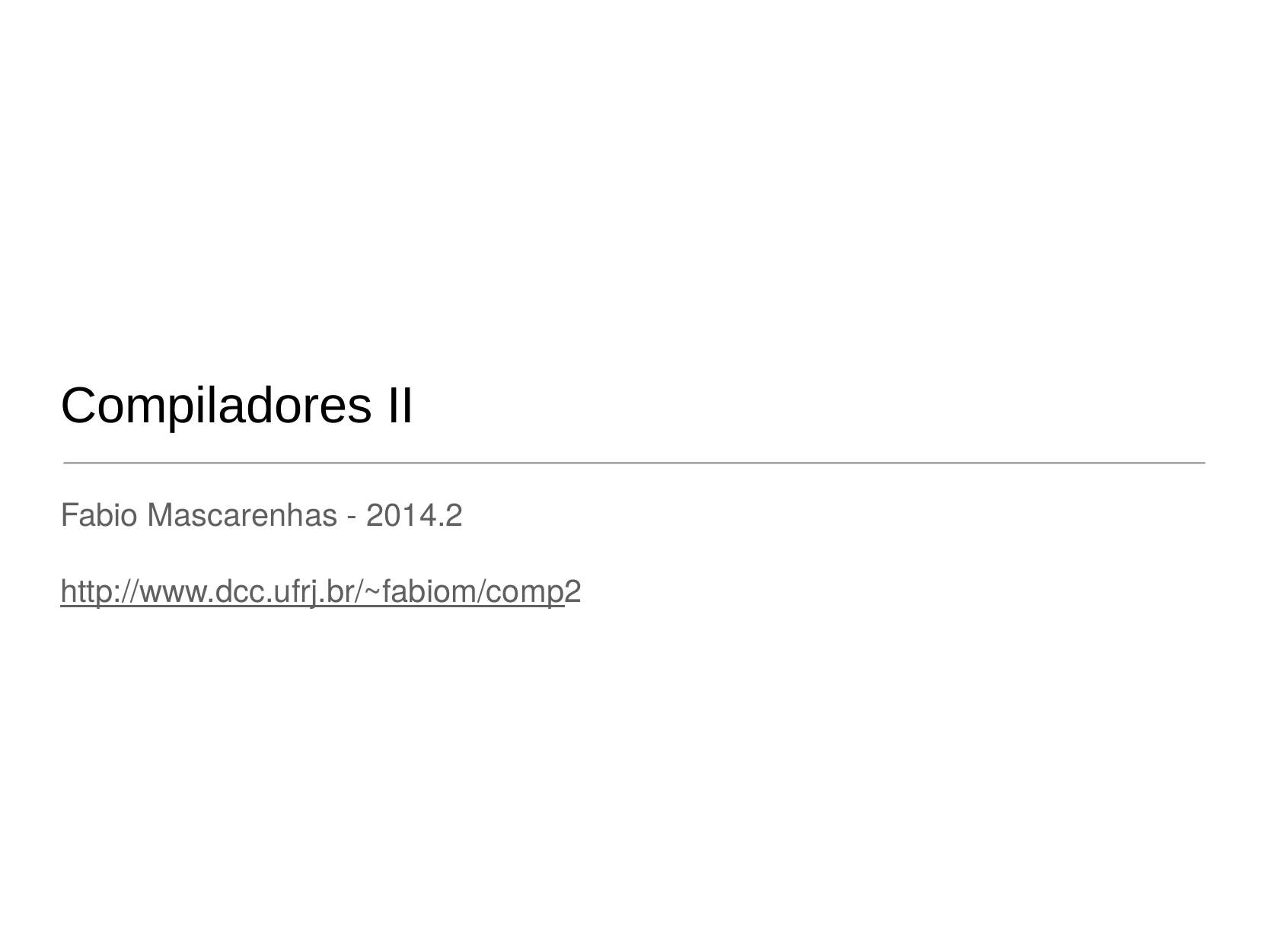

# Compiladores II
Fabio Mascarenhas - 2014.2

http://www.dcc.ufrj.br/~fabiom/comp2